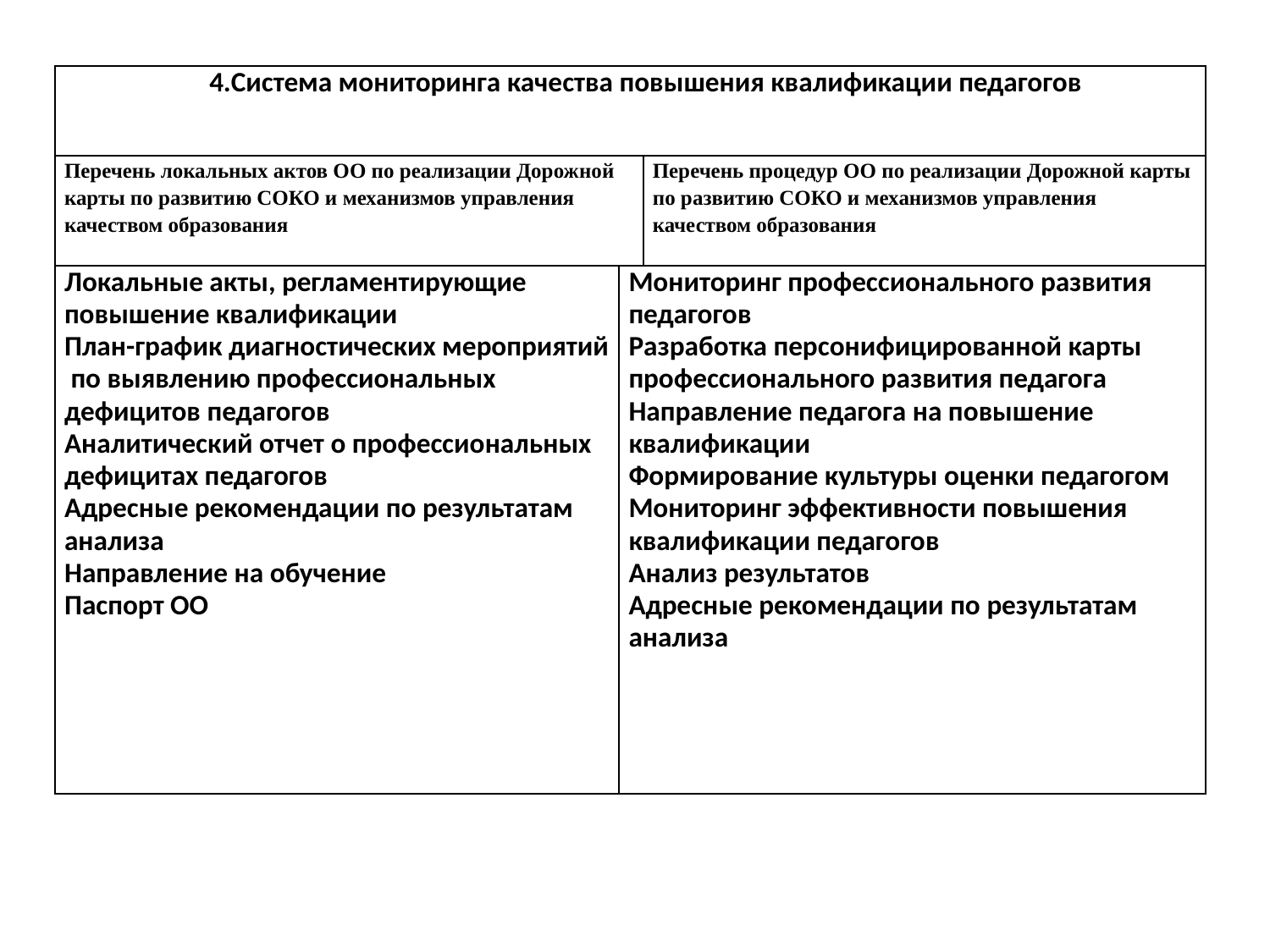

| 4.Система мониторинга качества повышения квалификации педагогов |  |  |
| --- | --- | --- |
| Перечень локальных актов ОО по реализации Дорожной карты по развитию СОКО и механизмов управления качеством образования |  | Перечень процедур ОО по реализации Дорожной карты по развитию СОКО и механизмов управления качеством образования |
| Локальные акты, регламентирующие повышение квалификации План-график диагностических мероприятий по выявлению профессиональных дефицитов педагогов Аналитический отчет о профессиональных дефицитах педагогов Адресные рекомендации по результатам анализа Направление на обучение Паспорт ОО | Мониторинг профессионального развития педагогов Разработка персонифицированной карты профессионального развития педагога Направление педагога на повышение квалификации Формирование культуры оценки педагогом Мониторинг эффективности повышения квалификации педагогов Анализ результатов Адресные рекомендации по результатам анализа |  |